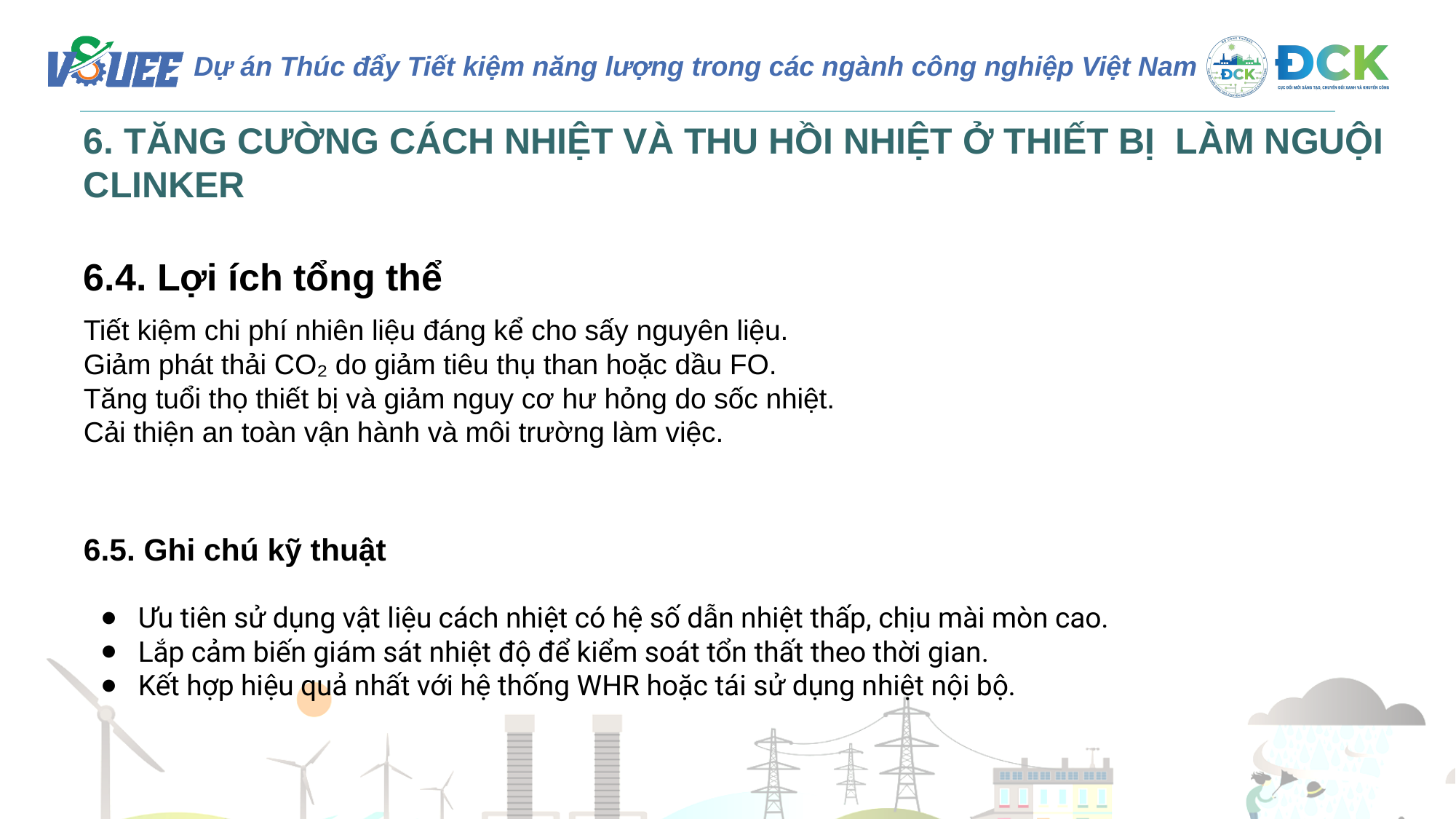

6. TĂNG CƯỜNG CÁCH NHIỆT VÀ THU HỒI NHIỆT Ở THIẾT BỊ  LÀM NGUỘI CLINKER
6.4. Lợi ích tổng thể
Tiết kiệm chi phí nhiên liệu đáng kể cho sấy nguyên liệu.
Giảm phát thải CO₂ do giảm tiêu thụ than hoặc dầu FO.
Tăng tuổi thọ thiết bị và giảm nguy cơ hư hỏng do sốc nhiệt.
Cải thiện an toàn vận hành và môi trường làm việc.
6.5. Ghi chú kỹ thuật
Ưu tiên sử dụng vật liệu cách nhiệt có hệ số dẫn nhiệt thấp, chịu mài mòn cao.
Lắp cảm biến giám sát nhiệt độ để kiểm soát tổn thất theo thời gian.
Kết hợp hiệu quả nhất với hệ thống WHR hoặc tái sử dụng nhiệt nội bộ.